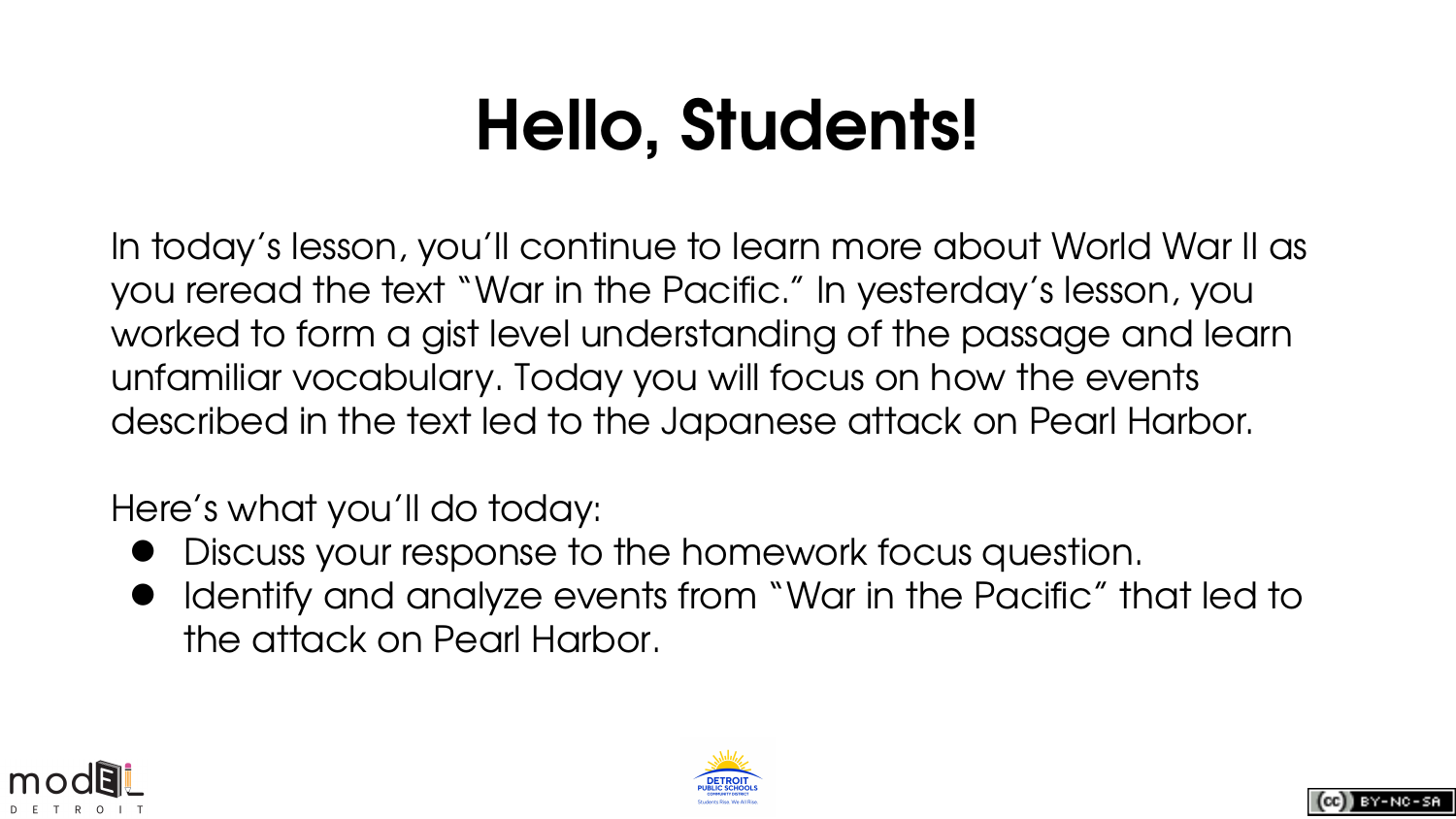

# Hello, Students!
In today’s lesson, you’ll continue to learn more about World War II as you reread the text “War in the Pacific.” In yesterday’s lesson, you worked to form a gist level understanding of the passage and learn unfamiliar vocabulary. Today you will focus on how the events described in the text led to the Japanese attack on Pearl Harbor.

Here’s what you’ll do today:
Discuss your response to the homework focus question.
Identify and analyze events from “War in the Pacific” that led to the attack on Pearl Harbor.